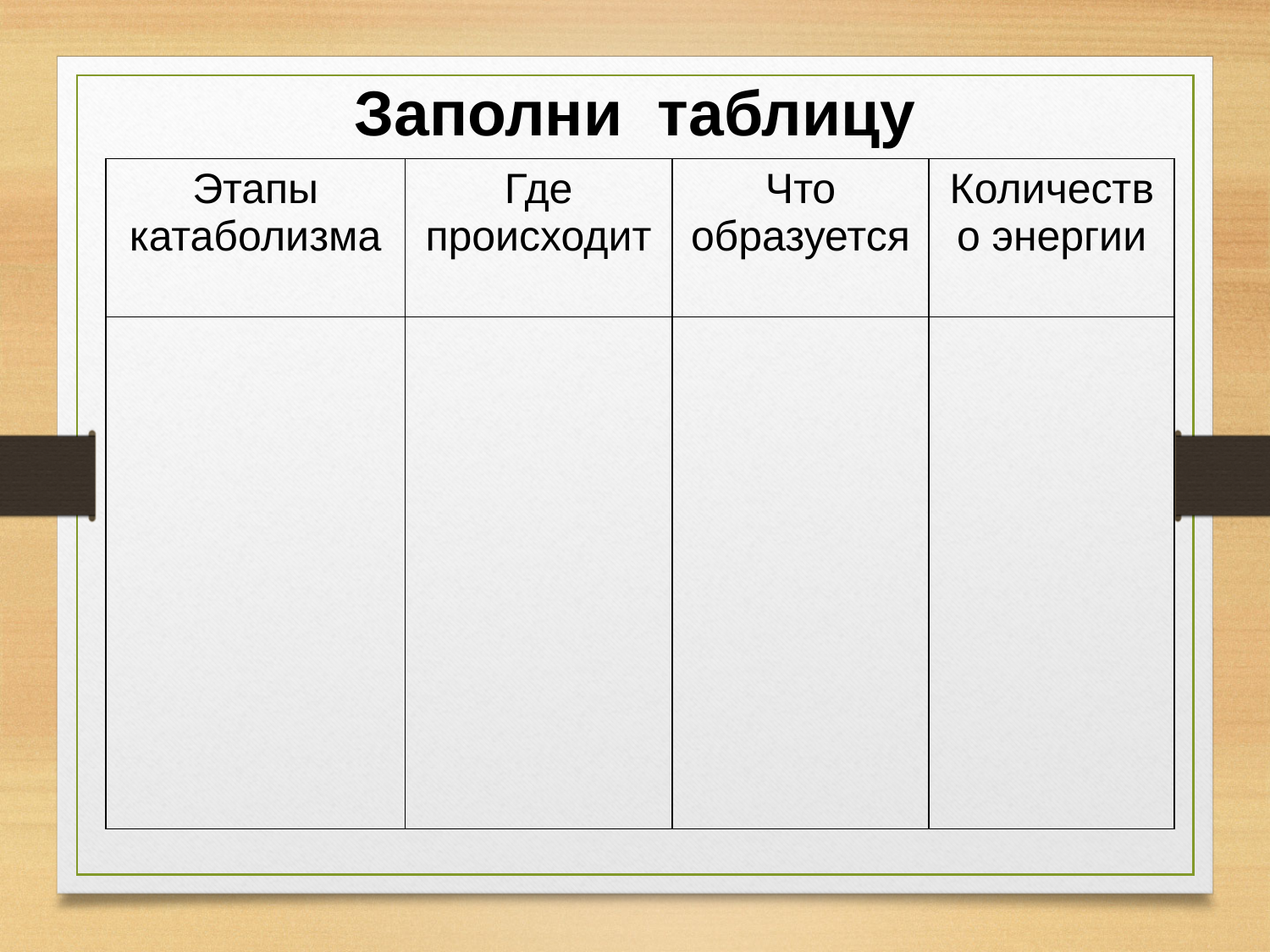

Заполни  таблицу
| Этапы катаболизма | Где происходит | Что образуется | Количество энергии |
| --- | --- | --- | --- |
|  |  |  |  |